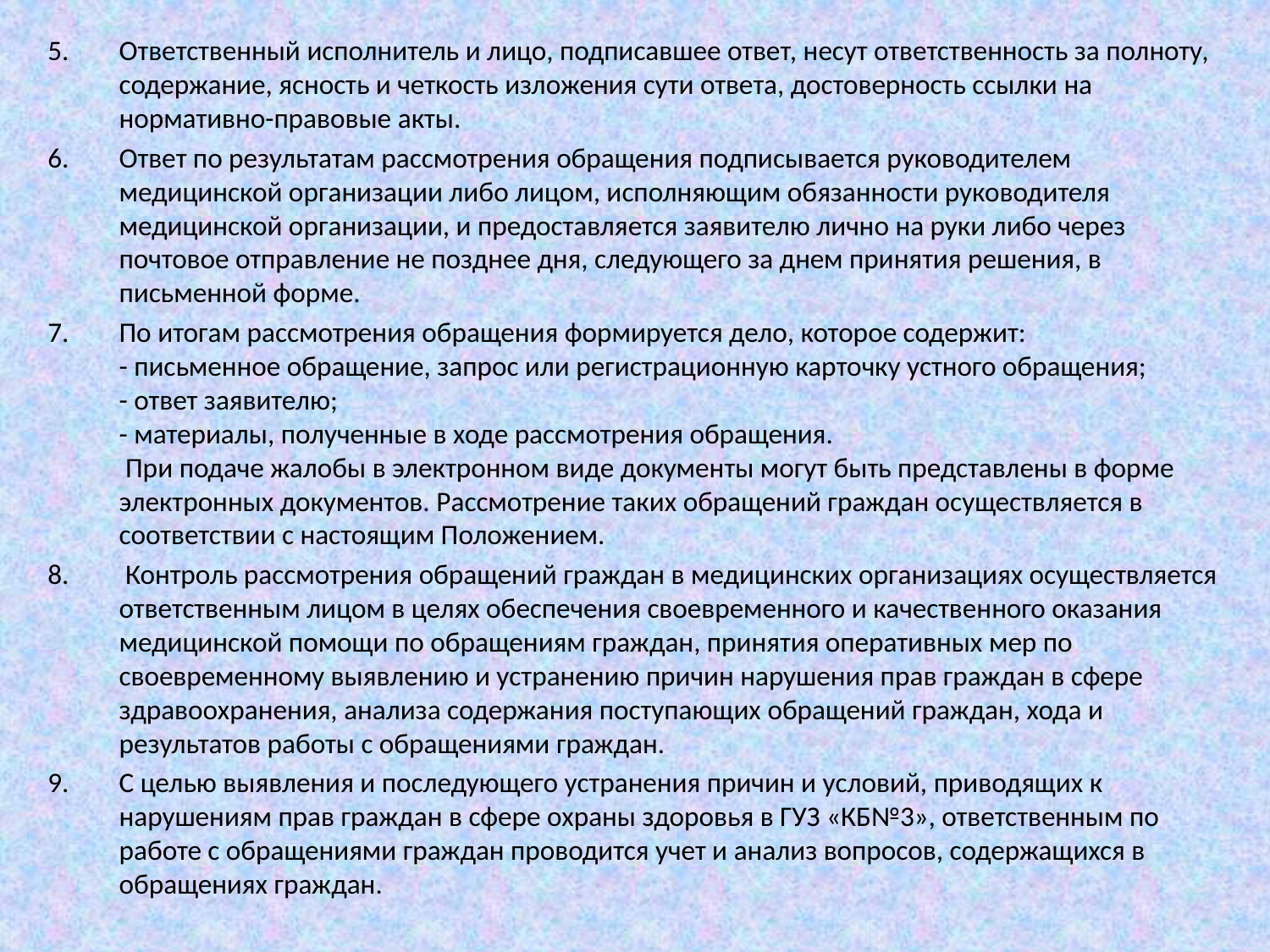

Ответственный исполнитель и лицо, подписавшее ответ, несут ответственность за полноту, содержание, ясность и четкость изложения сути ответа, достоверность ссылки на нормативно-правовые акты.
Ответ по результатам рассмотрения обращения подписывается руководителем медицинской организации либо лицом, исполняющим обязанности руководителя медицинской организации, и предоставляется заявителю лично на руки либо через почтовое отправление не позднее дня, следующего за днем принятия решения, в письменной форме.
По итогам рассмотрения обращения формируется дело, которое содержит:
- письменное обращение, запрос или регистрационную карточку устного обращения;
- ответ заявителю;
- материалы, полученные в ходе рассмотрения обращения.
 При подаче жалобы в электронном виде документы могут быть представлены в форме электронных документов. Рассмотрение таких обращений граждан осуществляется в соответствии с настоящим Положением.
 Контроль рассмотрения обращений граждан в медицинских организациях осуществляется ответственным лицом в целях обеспечения своевременного и качественного оказания медицинской помощи по обращениям граждан, принятия оперативных мер по своевременному выявлению и устранению причин нарушения прав граждан в сфере здравоохранения, анализа содержания поступающих обращений граждан, хода и результатов работы с обращениями граждан.
С целью выявления и последующего устранения причин и условий, приводящих к нарушениям прав граждан в сфере охраны здоровья в ГУЗ «КБ№3», ответственным по работе с обращениями граждан проводится учет и анализ вопросов, содержащихся в обращениях граждан.